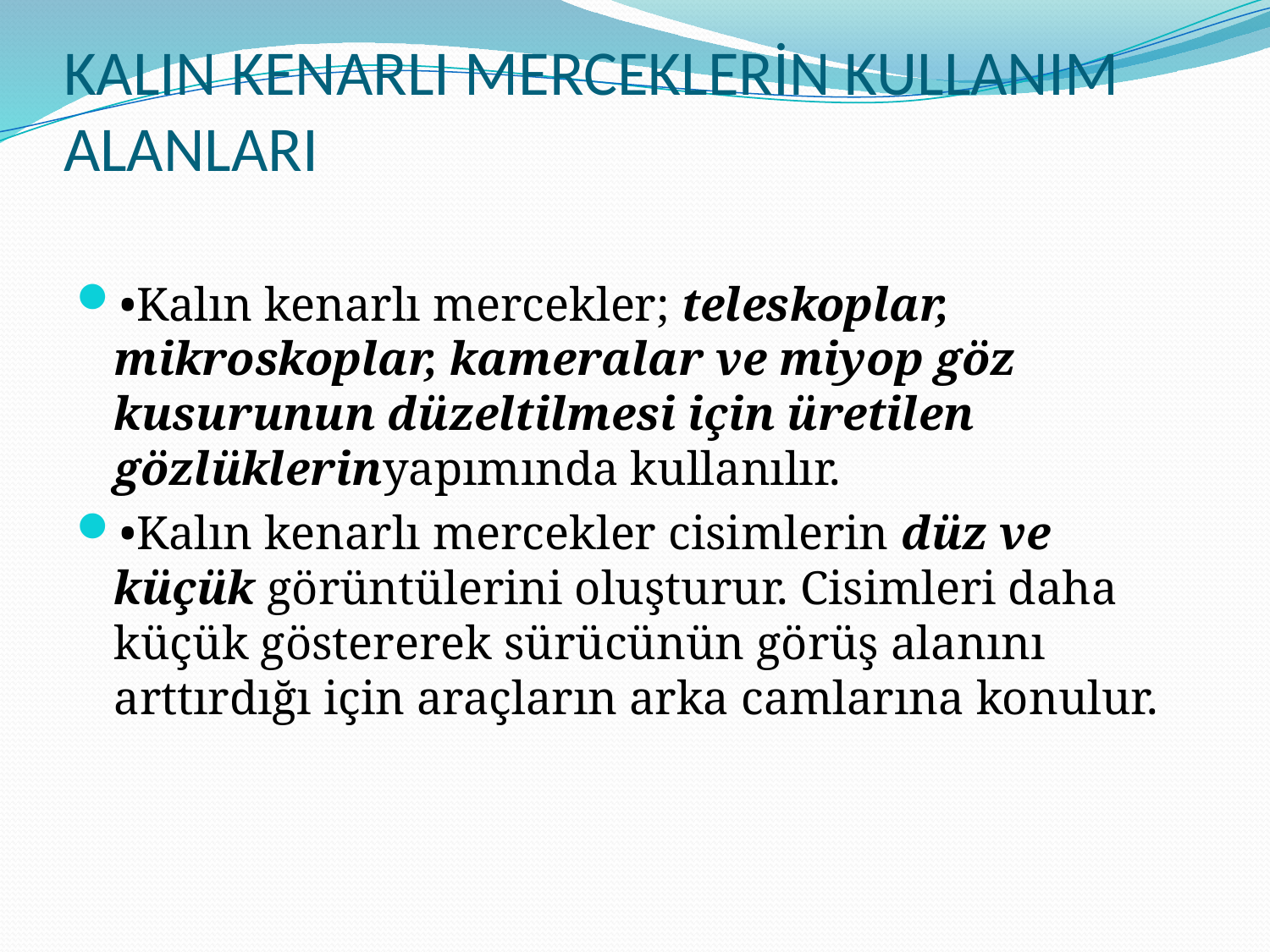

# KALIN KENARLI MERCEKLERİN KULLANIM ALANLARI
•Kalın kenarlı mercekler; teleskoplar, mikroskoplar, kameralar ve miyop göz kusurunun düzeltilmesi için üretilen gözlüklerinyapımında kullanılır.
•Kalın kenarlı mercekler cisimlerin düz ve küçük görüntülerini oluşturur. Cisimleri daha küçük göstererek sürücünün görüş alanını arttırdığı için araçların arka camlarına konulur.